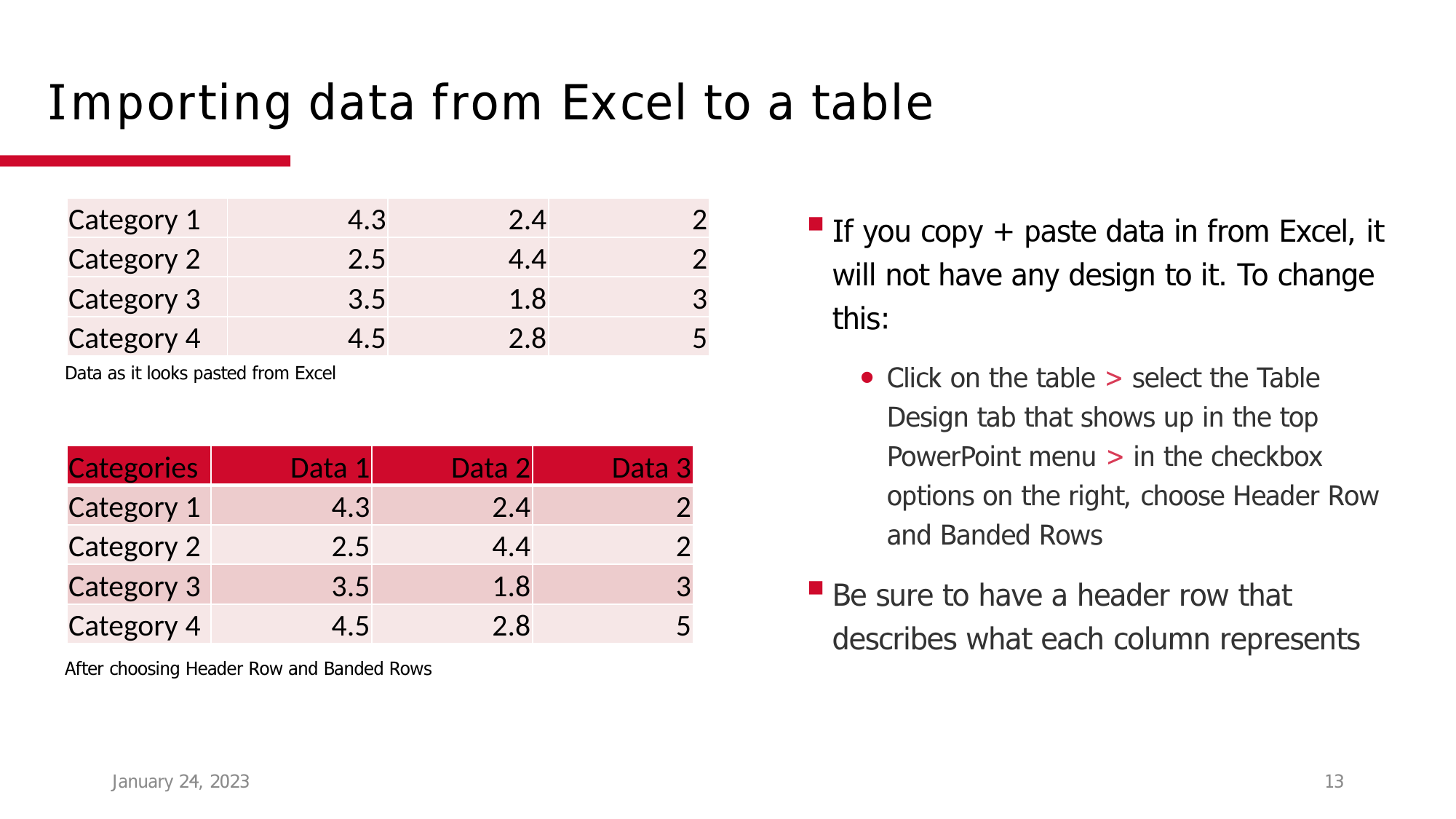

# Importing data from Excel to a table
| Category 1 | 4.3 | 2.4 | 2 |
| --- | --- | --- | --- |
| Category 2 | 2.5 | 4.4 | 2 |
| Category 3 | 3.5 | 1.8 | 3 |
| Category 4 | 4.5 | 2.8 | 5 |
If you copy + paste data in from Excel, it will not have any design to it. To change this:
Click on the table > select the Table Design tab that shows up in the top PowerPoint menu > in the checkbox options on the right, choose Header Row and Banded Rows
Be sure to have a header row that describes what each column represents

Data as it looks pasted from Excel
| Categories | Data 1 | Data 2 | Data 3 |
| --- | --- | --- | --- |
| Category 1 | 4.3 | 2.4 | 2 |
| Category 2 | 2.5 | 4.4 | 2 |
| Category 3 | 3.5 | 1.8 | 3 |
| Category 4 | 4.5 | 2.8 | 5 |
After choosing Header Row and Banded Rows
January 24, 2023
13